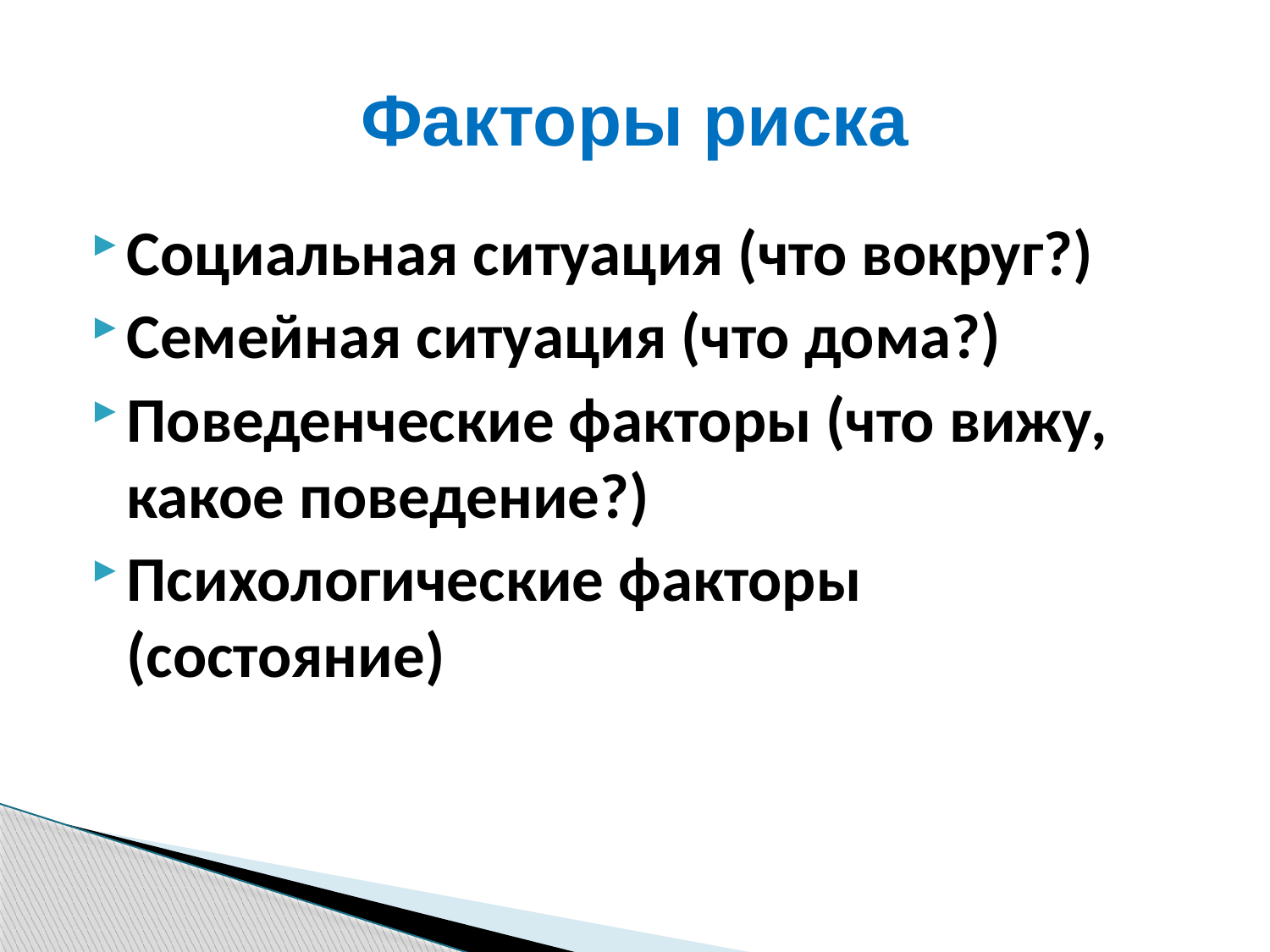

# Факторы риска
Социальная ситуация (что вокруг?)
Семейная ситуация (что дома?)
Поведенческие факторы (что вижу, какое поведение?)
Психологические факторы (состояние)